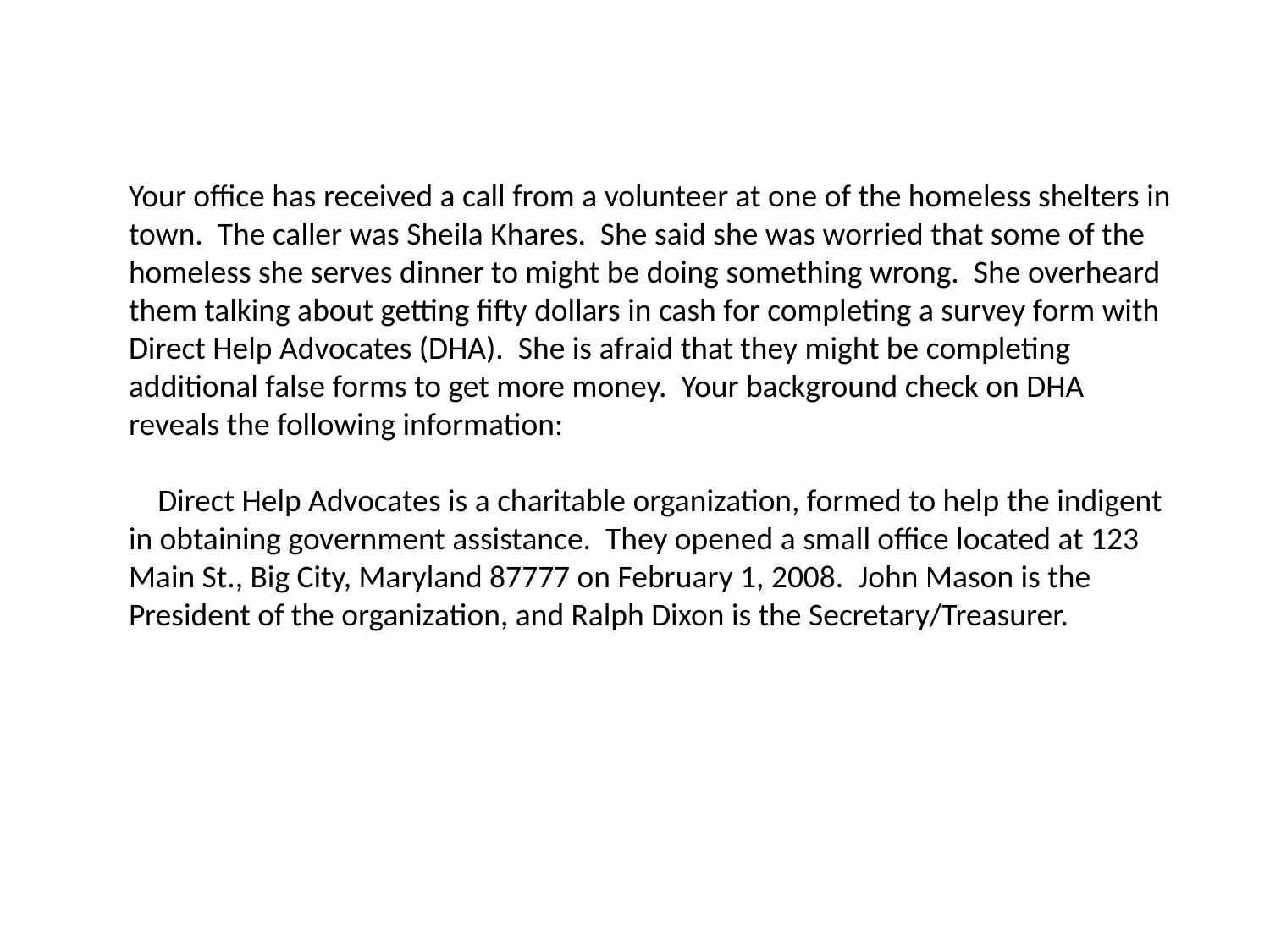

Your office has received a call from a volunteer at one of the homeless shelters in town.  The caller was Sheila Khares.  She said she was worried that some of the homeless she serves dinner to might be doing something wrong.  She overheard them talking about getting fifty dollars in cash for completing a survey form with Direct Help Advocates (DHA).  She is afraid that they might be completing additional false forms to get more money.  Your background check on DHA reveals the following information:

    Direct Help Advocates is a charitable organization, formed to help the indigent in obtaining government assistance.  They opened a small office located at 123 Main St., Big City, Maryland 87777 on February 1, 2008.  John Mason is the President of the organization, and Ralph Dixon is the Secretary/Treasurer.